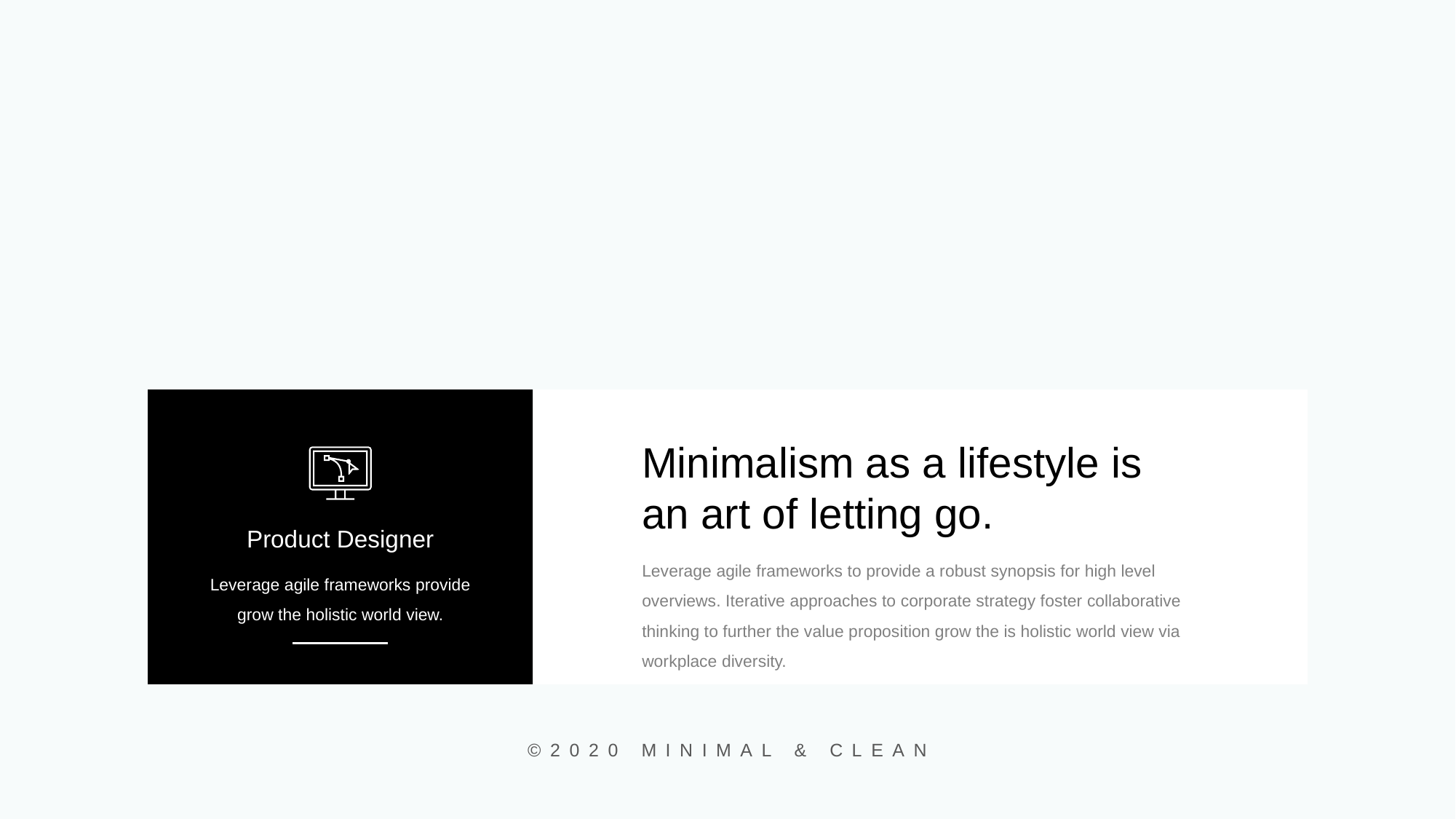

Minimalism as a lifestyle is an art of letting go.
Leverage agile frameworks to provide a robust synopsis for high level overviews. Iterative approaches to corporate strategy foster collaborative thinking to further the value proposition grow the is holistic world view via workplace diversity.

Product Designer
Leverage agile frameworks provide grow the holistic world view.
©2020 MINIMAL & CLEAN